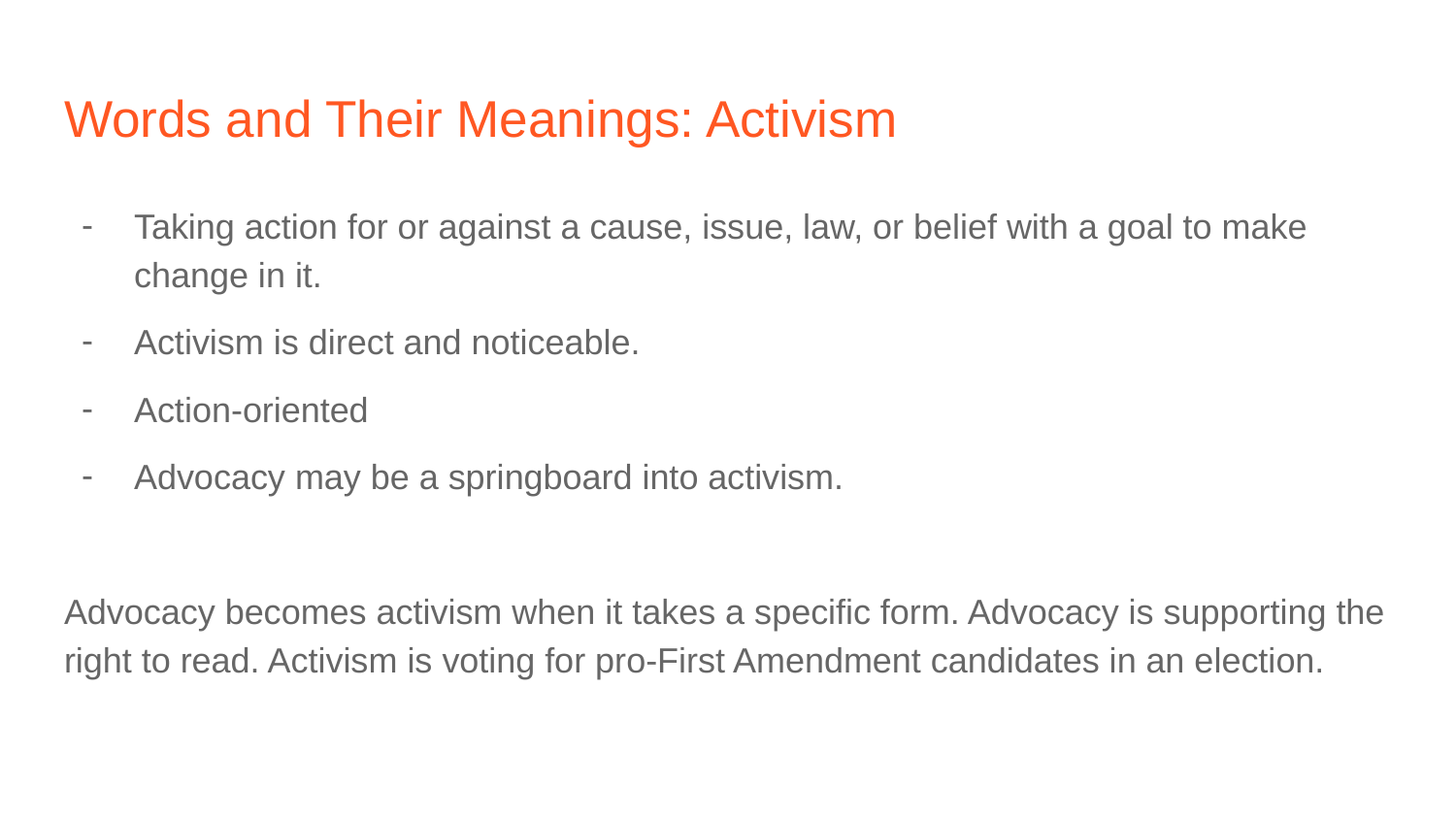

# Words and Their Meanings: Activism
Taking action for or against a cause, issue, law, or belief with a goal to make change in it.
Activism is direct and noticeable.
Action-oriented
Advocacy may be a springboard into activism.

Advocacy becomes activism when it takes a specific form. Advocacy is supporting the right to read. Activism is voting for pro-First Amendment candidates in an election.